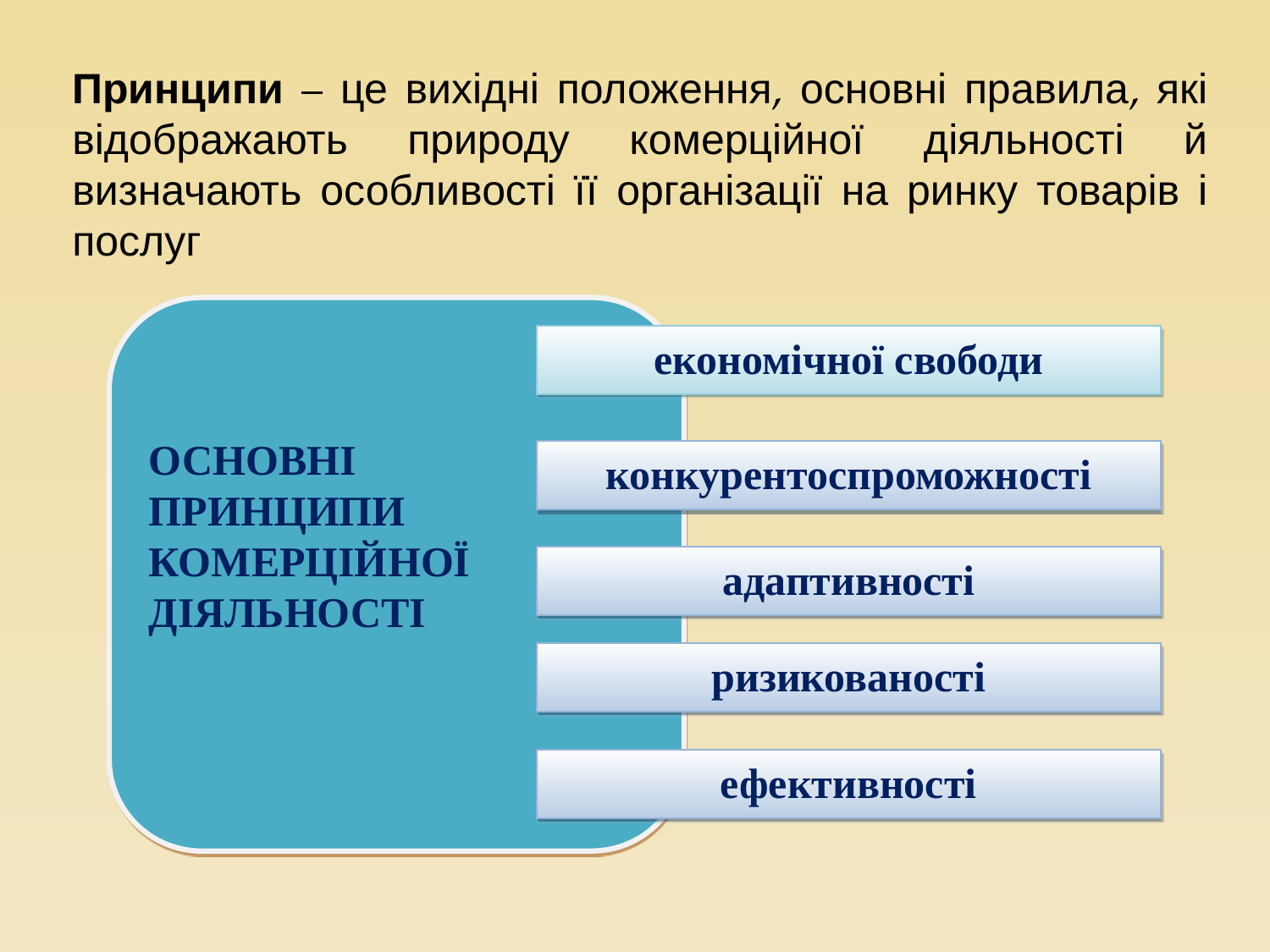

Принципи – це вихідні положення, основні правила, які відображають природу комерційної діяльності й визначають особливості її організації на ринку товарів і послуг

основні
принципи
комерційної
діяльності
економічної свободи
конкурентоспроможності
адаптивності
ризикованості
ефективності